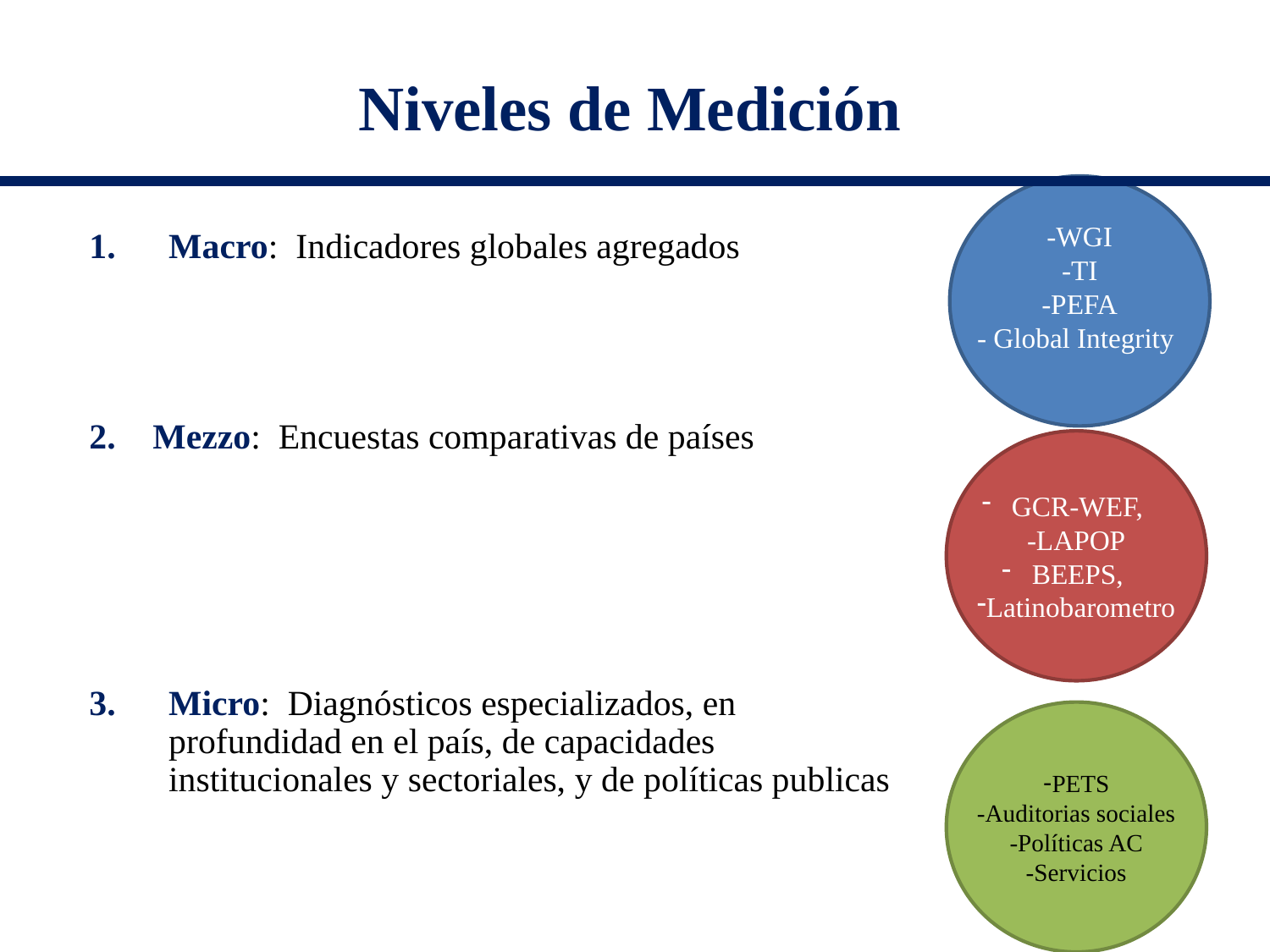

# Niveles de Medición

-WGI
-TI
-PEFA
- Global Integrity

Macro:  Indicadores globales agregados

Mezzo:  Encuestas comparativas de países

Micro:  Diagnósticos especializados, en profundidad en el país, de capacidades institucionales y sectoriales, y de políticas publicas
GCR-WEF,
-LAPOP
BEEPS,
Latinobarometro
-PETS
-Auditorias sociales
-Políticas AC
-Servicios